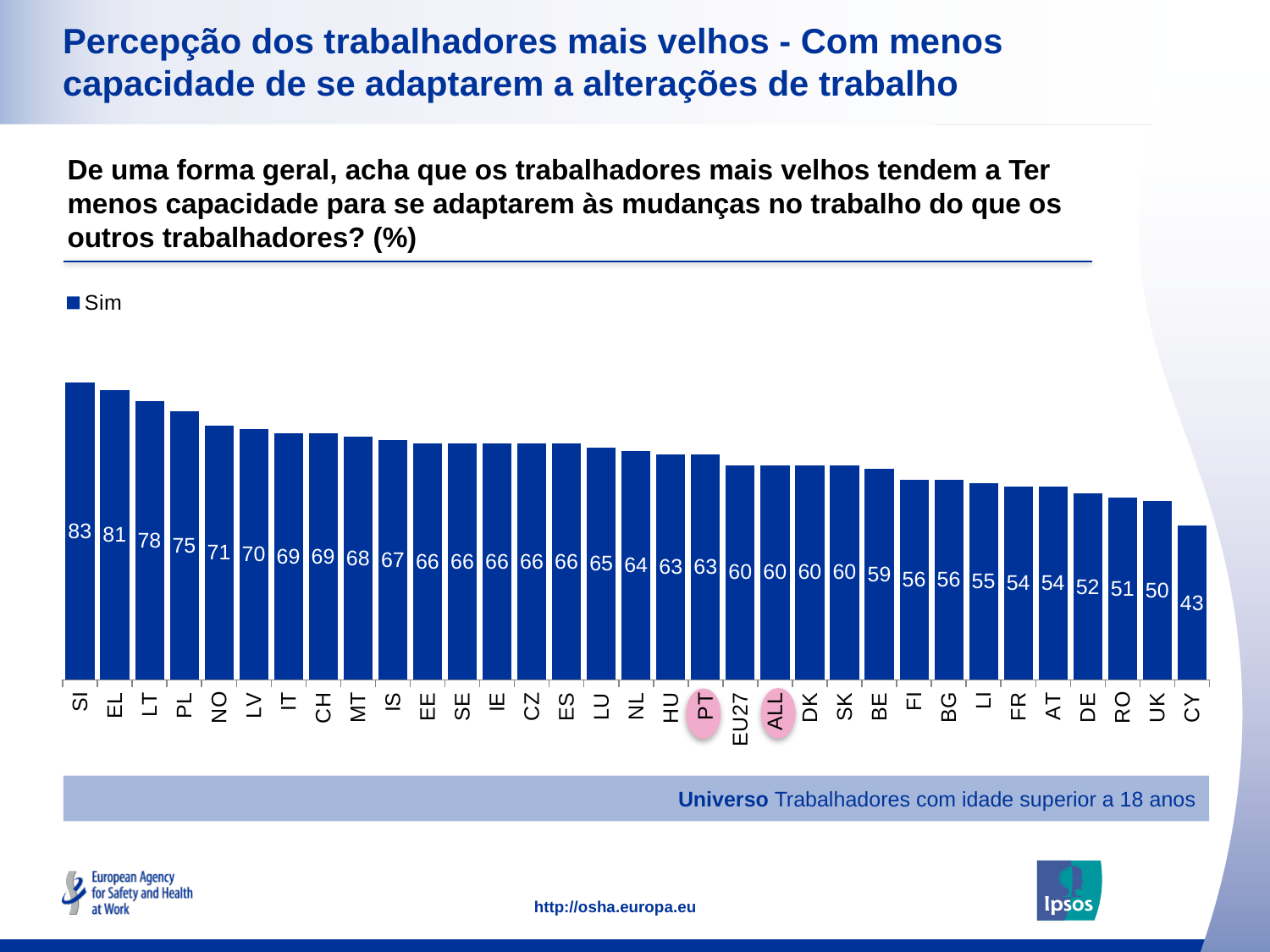

### Chart: Ipsos Ribbon Rules

| Category |  |
|---|---|
# Percepção dos trabalhadores mais velhos - Com menos capacidade de se adaptarem a alterações de trabalho
De uma forma geral, acha que os trabalhadores mais velhos tendem a Ter menos capacidade para se adaptarem às mudanças no trabalho do que os outros trabalhadores? (%)

### Chart

| Category | Sim |
|---|---|
| SI | 83.0 |
| EL | 81.0 |
| LT | 78.0 |
| PL | 75.0 |
| NO | 71.0 |
| LV | 70.0 |
| IT | 69.0 |
| CH | 69.0 |
| MT | 68.0 |
| IS | 67.0 |
| EE | 66.0 |
| SE | 66.0 |
| IE | 66.0 |
| CZ | 66.0 |
| ES | 66.0 |
| LU | 65.0 |
| NL | 64.0 |
| HU | 63.0 |
| PT | 63.0 |
| EU27 | 60.0 |
| ALL | 60.0 |
| DK | 60.0 |
| SK | 60.0 |
| BE | 59.0 |
| FI | 56.0 |
| BG | 56.0 |
| LI | 55.0 |
| FR | 54.0 |
| AT | 54.0 |
| DE | 52.0 |
| RO | 51.0 |
| UK | 50.0 |
| CY | 43.0 |

Universo Trabalhadores com idade superior a 18 anos